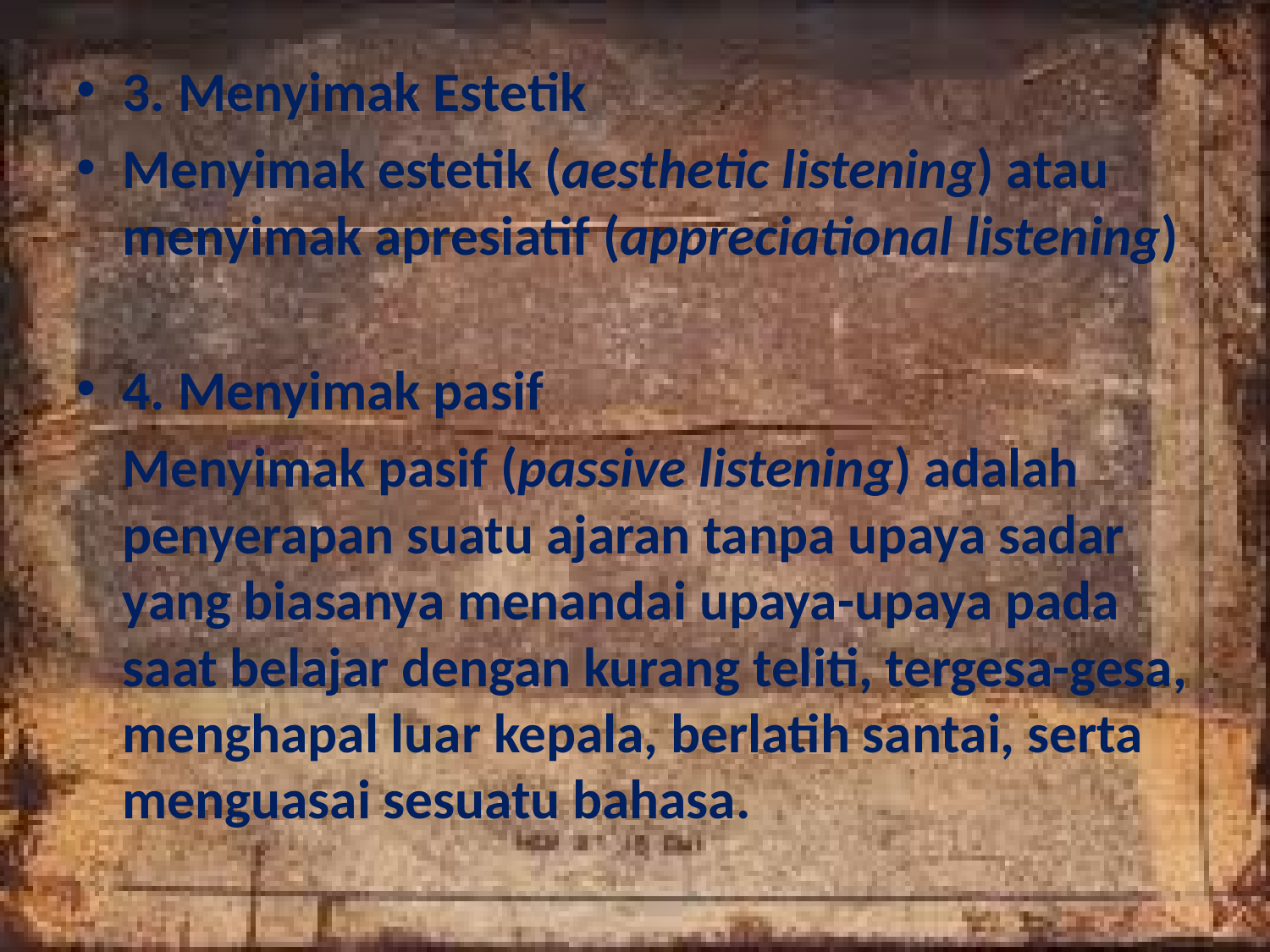

3. Menyimak Estetik
Menyimak estetik (aesthetic listening) atau menyimak apresiatif (appreciational listening)

4. Menyimak pasif
	Menyimak pasif (passive listening) adalah penyerapan suatu ajaran tanpa upaya sadar yang biasanya menandai upaya-upaya pada saat belajar dengan kurang teliti, tergesa-gesa, menghapal luar kepala, berlatih santai, serta menguasai sesuatu bahasa.